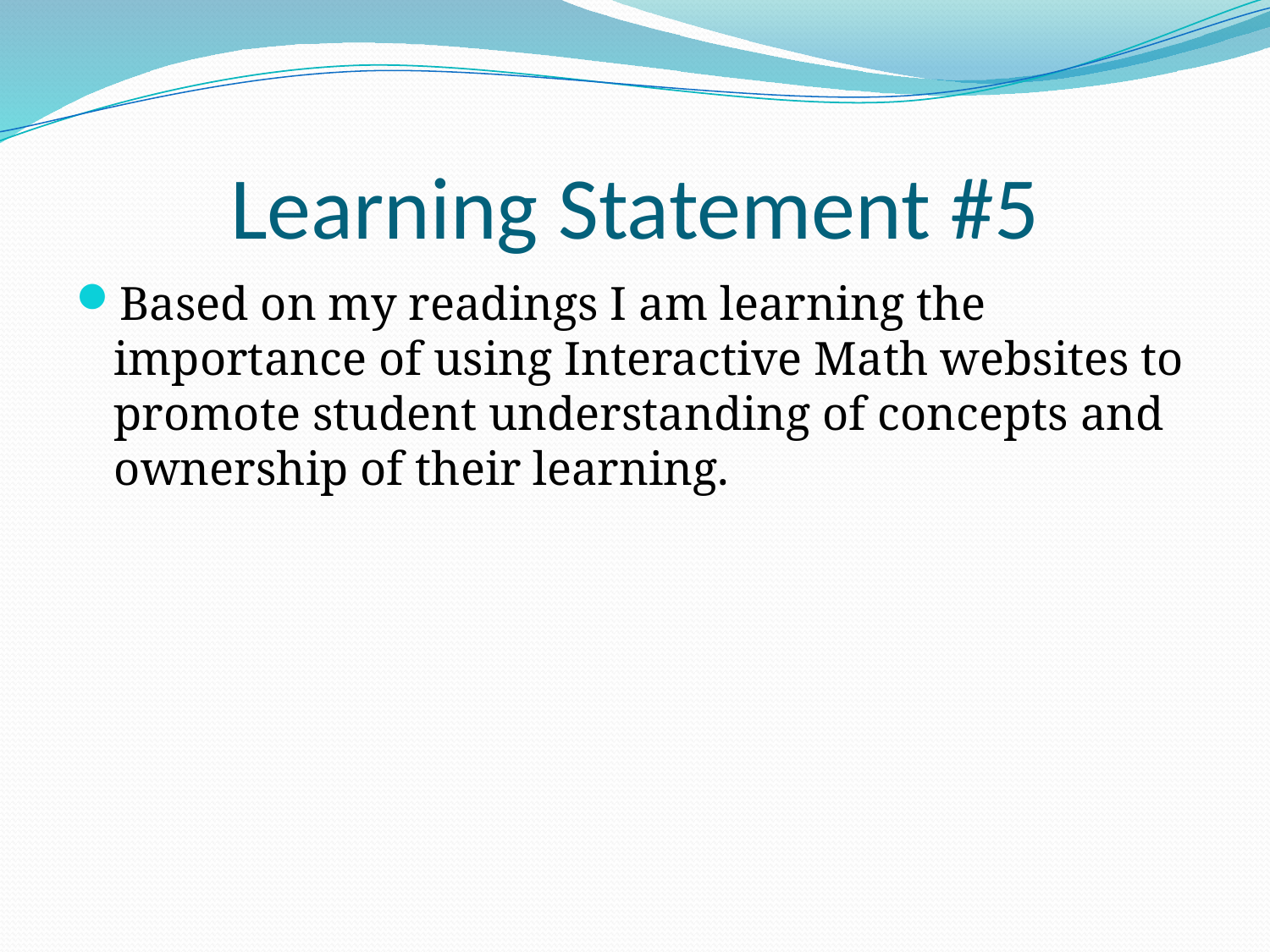

# Learning Statement #5
Based on my readings I am learning the importance of using Interactive Math websites to promote student understanding of concepts and ownership of their learning.